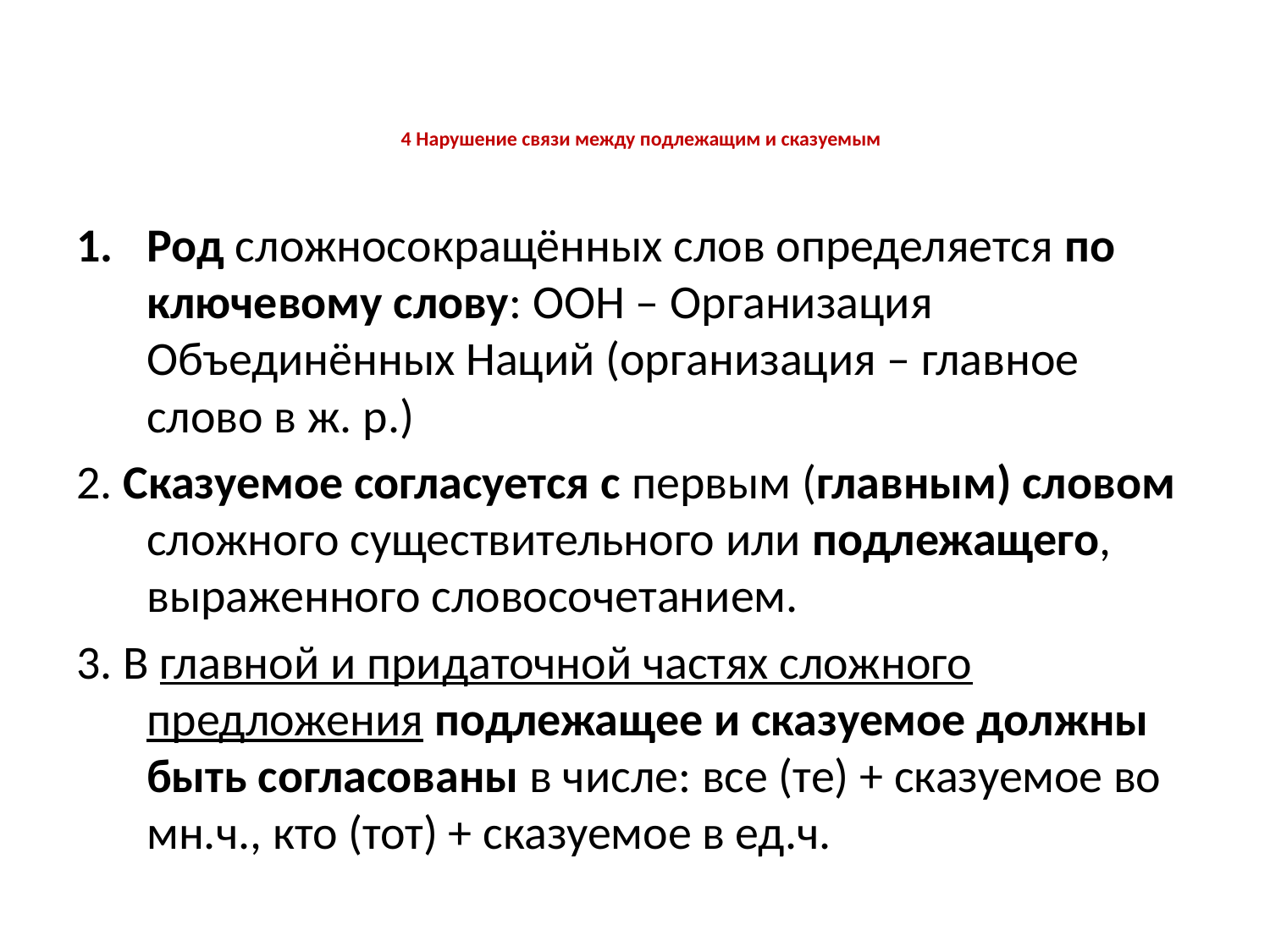

# 4 Нарушение связи между подлежащим и сказуемым
Род сложносокращённых слов определяется по ключевому слову: ООН – Организация Объединённых Наций (организация – главное слово в ж. р.)
2. Сказуемое согласуется с первым (главным) словом сложного существительного или подлежащего, выраженного словосочетанием.
3. В главной и придаточной частях сложного предложения подлежащее и сказуемое должны быть согласованы в числе: все (те) + сказуемое во мн.ч., кто (тот) + сказуемое в ед.ч.